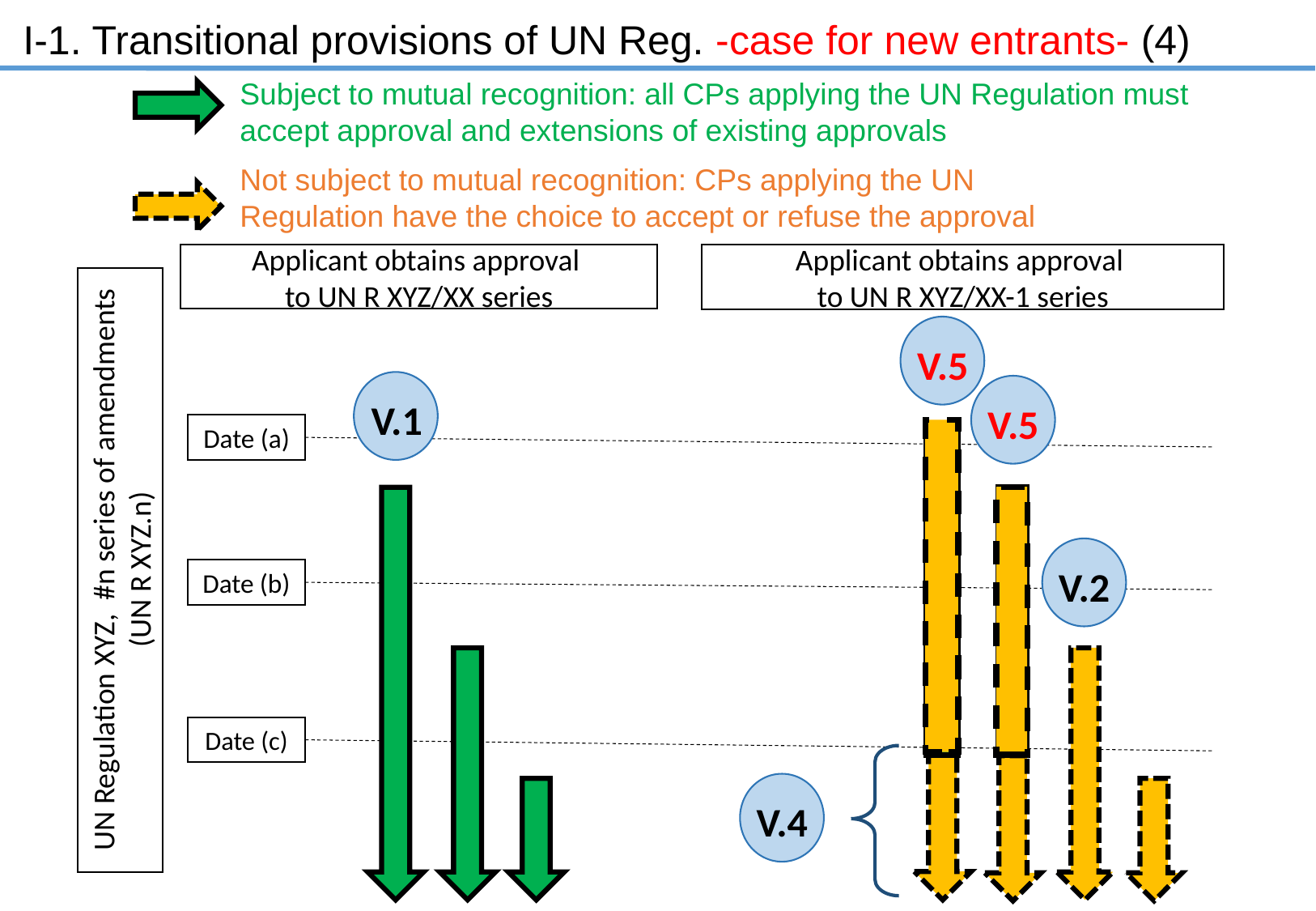

I-1. Transitional provisions of UN Reg. -case for new entrants- (4)

Subject to mutual recognition: all CPs applying the UN Regulation must accept approval and extensions of existing approvals

Not subject to mutual recognition: CPs applying the UN Regulation have the choice to accept or refuse the approval

Applicant obtains approval
to UN R XYZ/XX series
Applicant obtains approval
to UN R XYZ/XX-1 series
UN Regulation XYZ,  #n series of amendments (UN R XYZ.n)

V.5

V.1

V.5
Date (a)

V.2
Date (b)
Date (c)

V.4